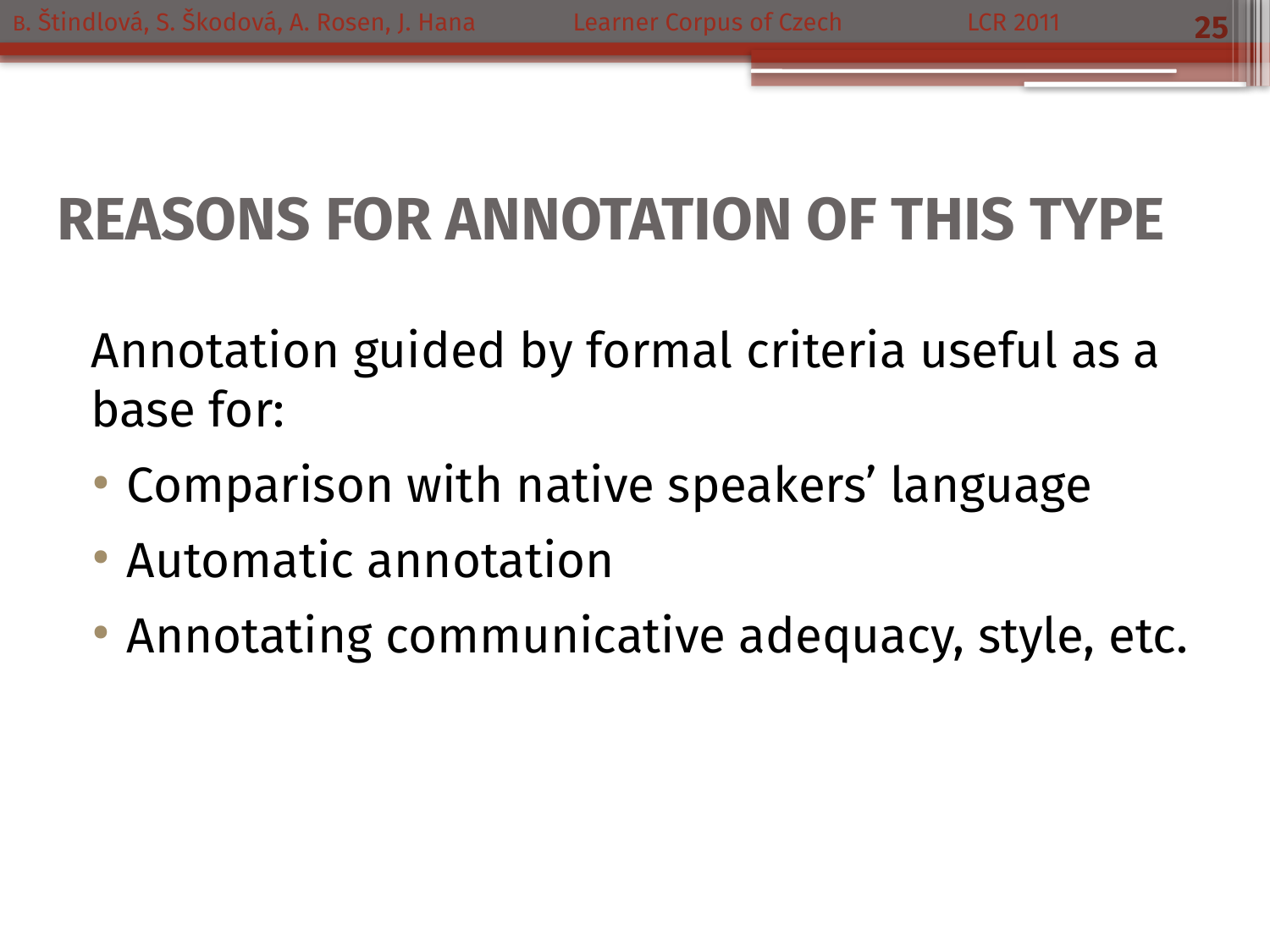

B. Štindlová, S. Škodová, A. Rosen, J. Hana	        Learner Corpus of Czech	          LCR 2011
25
# REASONS FOR ANNOTATION OF THIS TYPE
Annotation guided by formal criteria useful as a base for:
Comparison with native speakers’ language
Automatic annotation
Annotating communicative adequacy, style, etc.